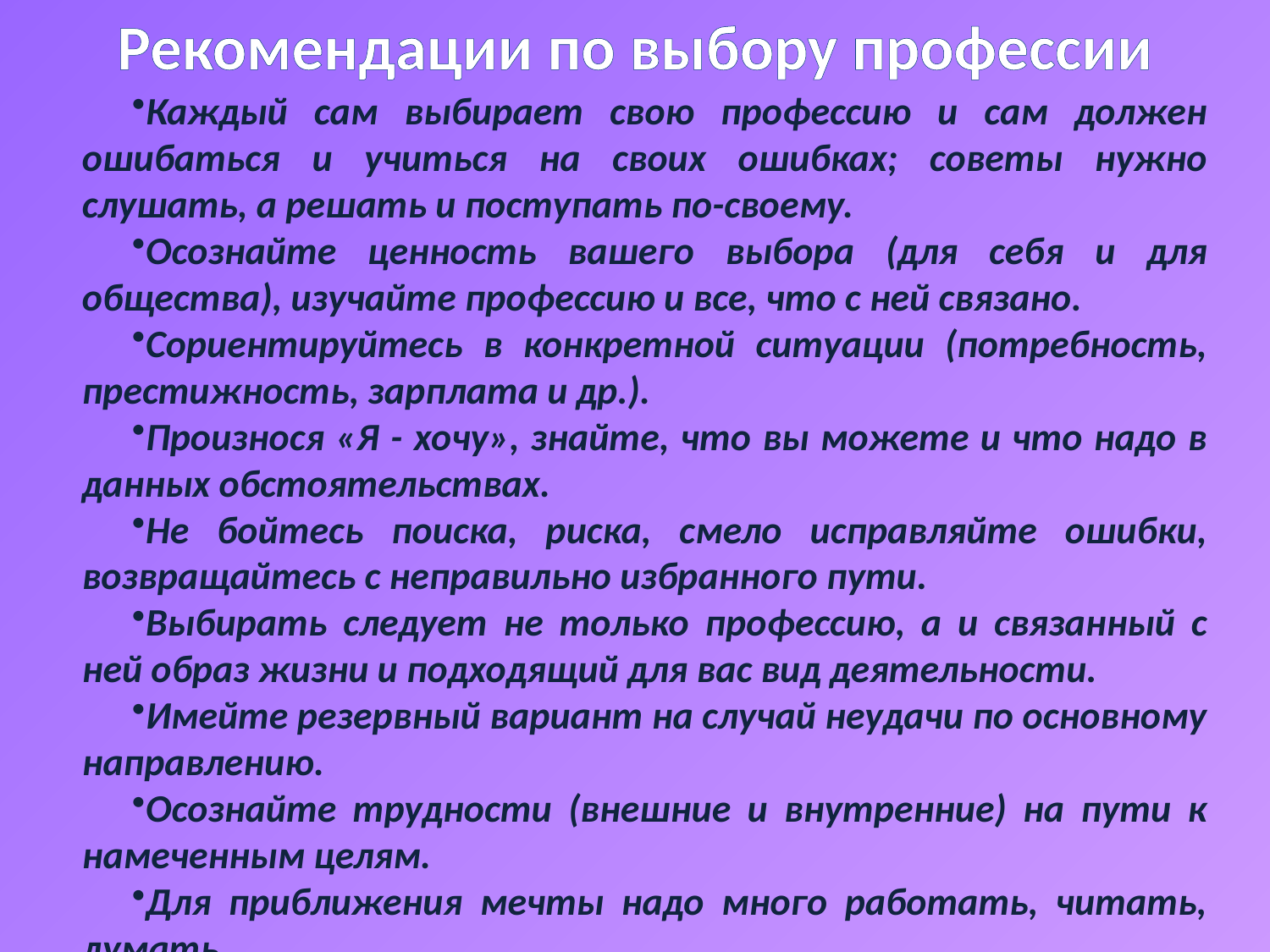

Рекомендации по выбору профессии
Каждый сам выбирает свою профессию и сам должен ошибаться и учиться на своих ошибках; советы нужно слушать, а решать и поступать по-своему.
Осознайте ценность вашего выбора (для себя и для общества), изучайте профессию и все, что с ней связано.
Сориентируйтесь в конкретной ситуации (потребность, престижность, зарплата и др.).
Произнося «Я - хочу», знайте, что вы можете и что надо в данных обстоятельствах.
Не бойтесь поиска, риска, смело исправляйте ошибки, возвращайтесь с неправильно избранного пути.
Выбирать следует не только профессию, а и связанный с ней образ жизни и подходящий для вас вид деятельности.
Имейте резервный вариант на случай неудачи по основному направлению.
Осознайте трудности (внешние и внутренние) на пути к намеченным целям.
Для приближения мечты надо много работать, читать, думать.